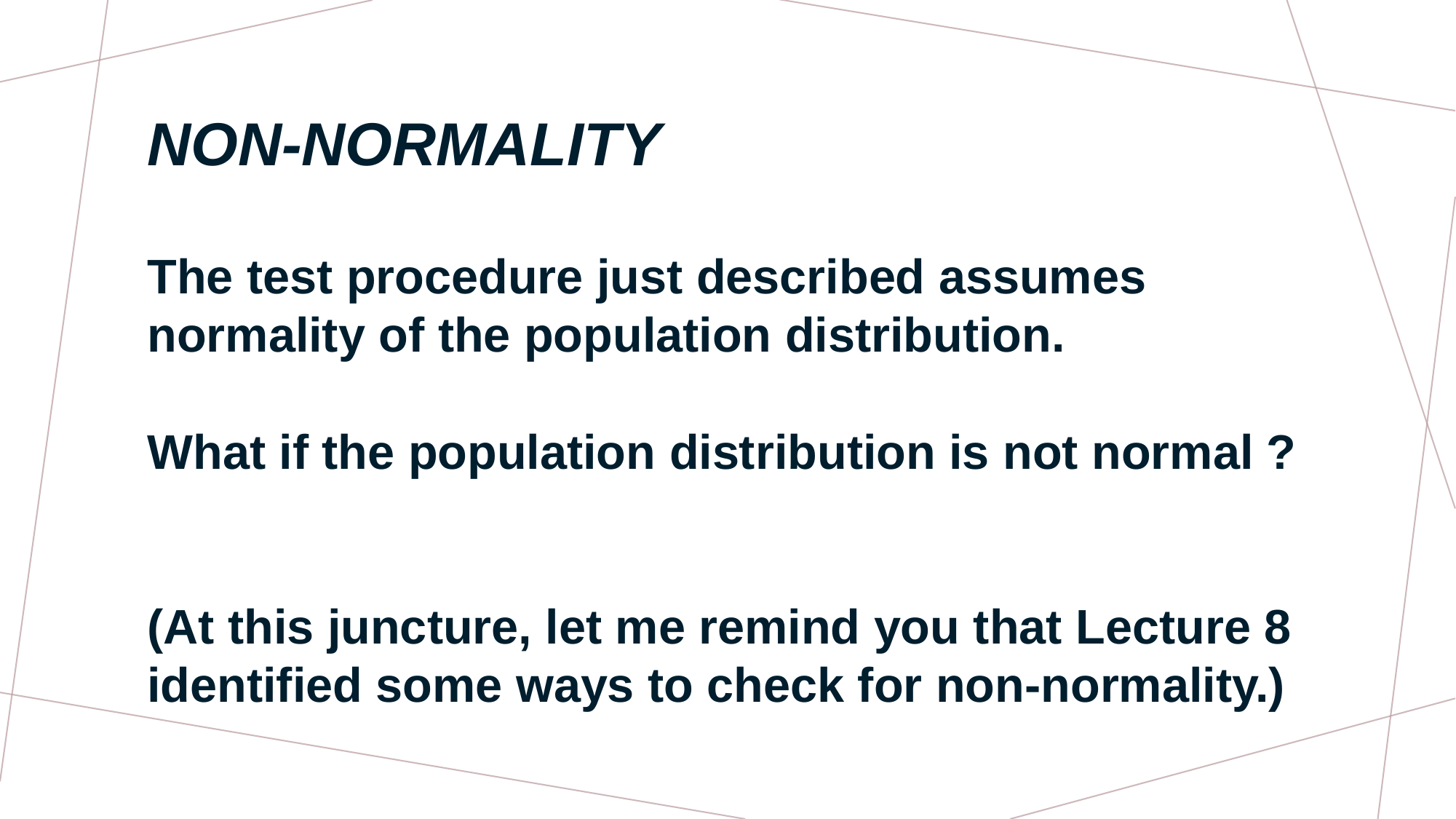

# NON-NORMALITY
The test procedure just described assumes normality of the population distribution.

What if the population distribution is not normal ?

(At this juncture, let me remind you that Lecture 8 identified some ways to check for non-normality.)